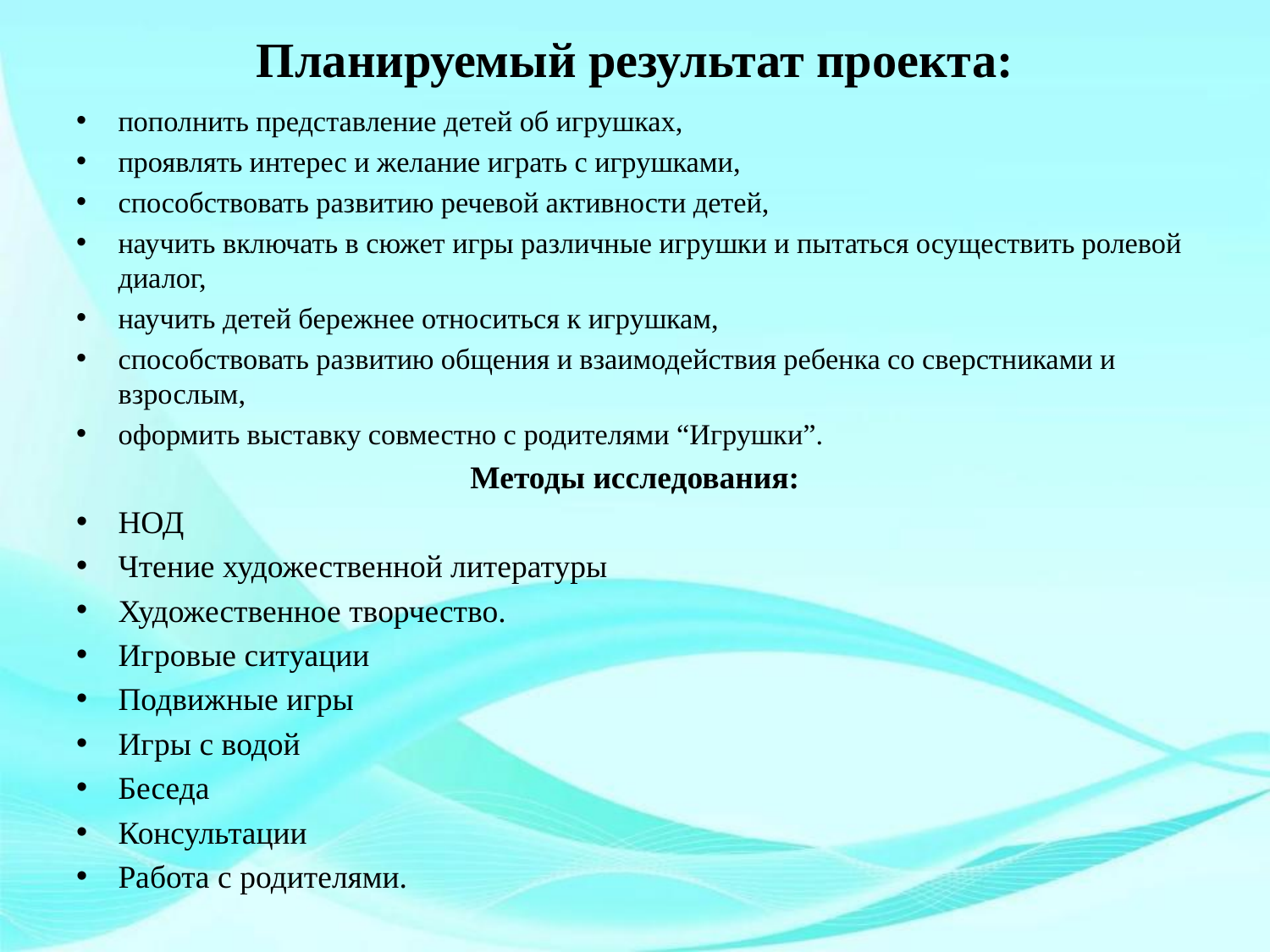

# Планируемый результат проекта:
пополнить представление детей об игрушках,
проявлять интерес и желание играть с игрушками,
способствовать развитию речевой активности детей,
научить включать в сюжет игры различные игрушки и пытаться осуществить ролевой диалог,
научить детей бережнее относиться к игрушкам,
способствовать развитию общения и взаимодействия ребенка со сверстниками и взрослым,
оформить выставку совместно с родителями “Игрушки”.
Методы исследования:
НОД
Чтение художественной литературы
Художественное творчество.
Игровые ситуации
Подвижные игры
Игры с водой
Беседа
Консультации
Работа с родителями.